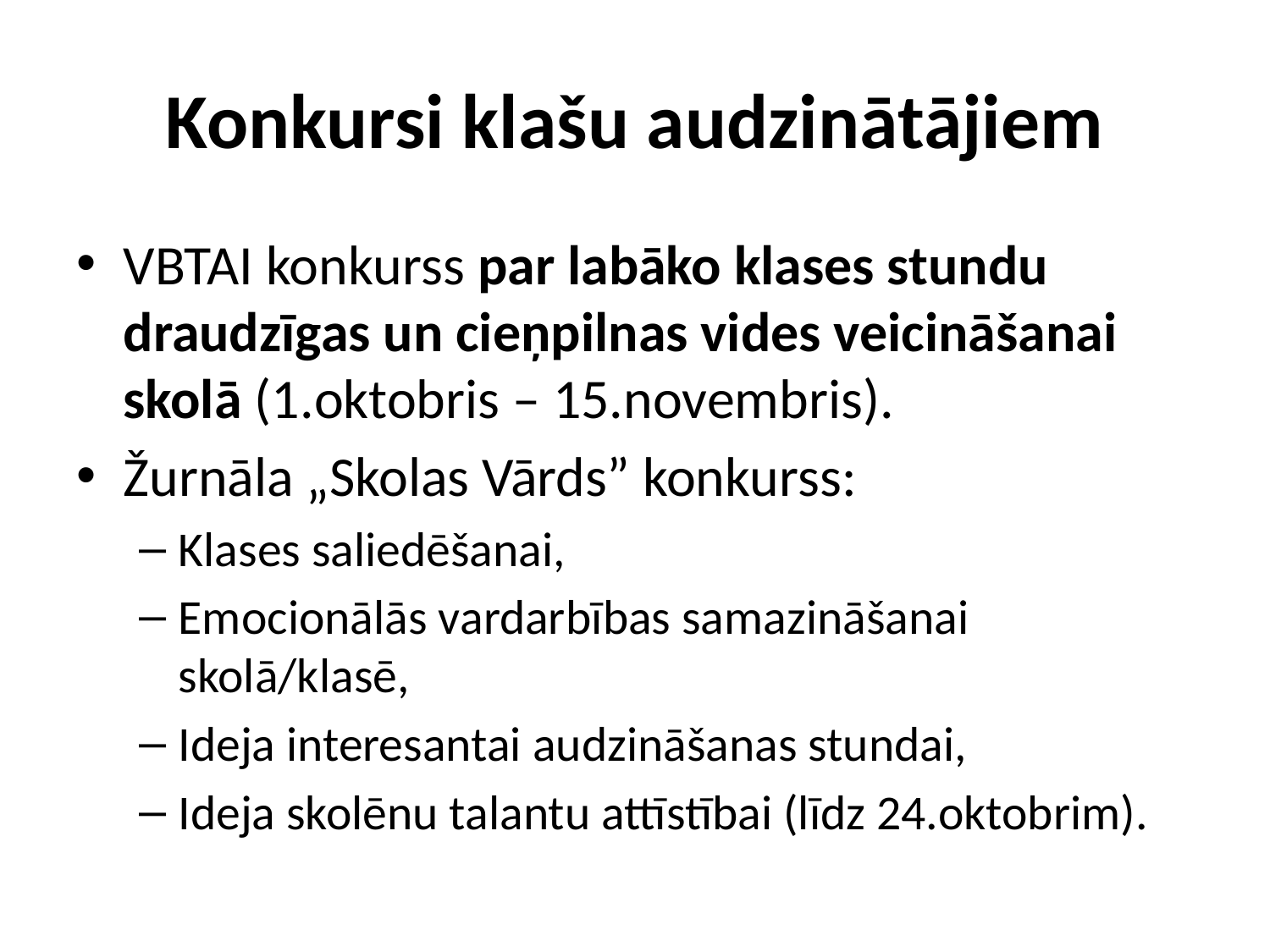

# Konkursi klašu audzinātājiem
VBTAI konkurss par labāko klases stundu draudzīgas un cieņpilnas vides veicināšanai skolā (1.oktobris – 15.novembris).
Žurnāla „Skolas Vārds” konkurss:
Klases saliedēšanai,
Emocionālās vardarbības samazināšanai skolā/klasē,
Ideja interesantai audzināšanas stundai,
Ideja skolēnu talantu attīstībai (līdz 24.oktobrim).